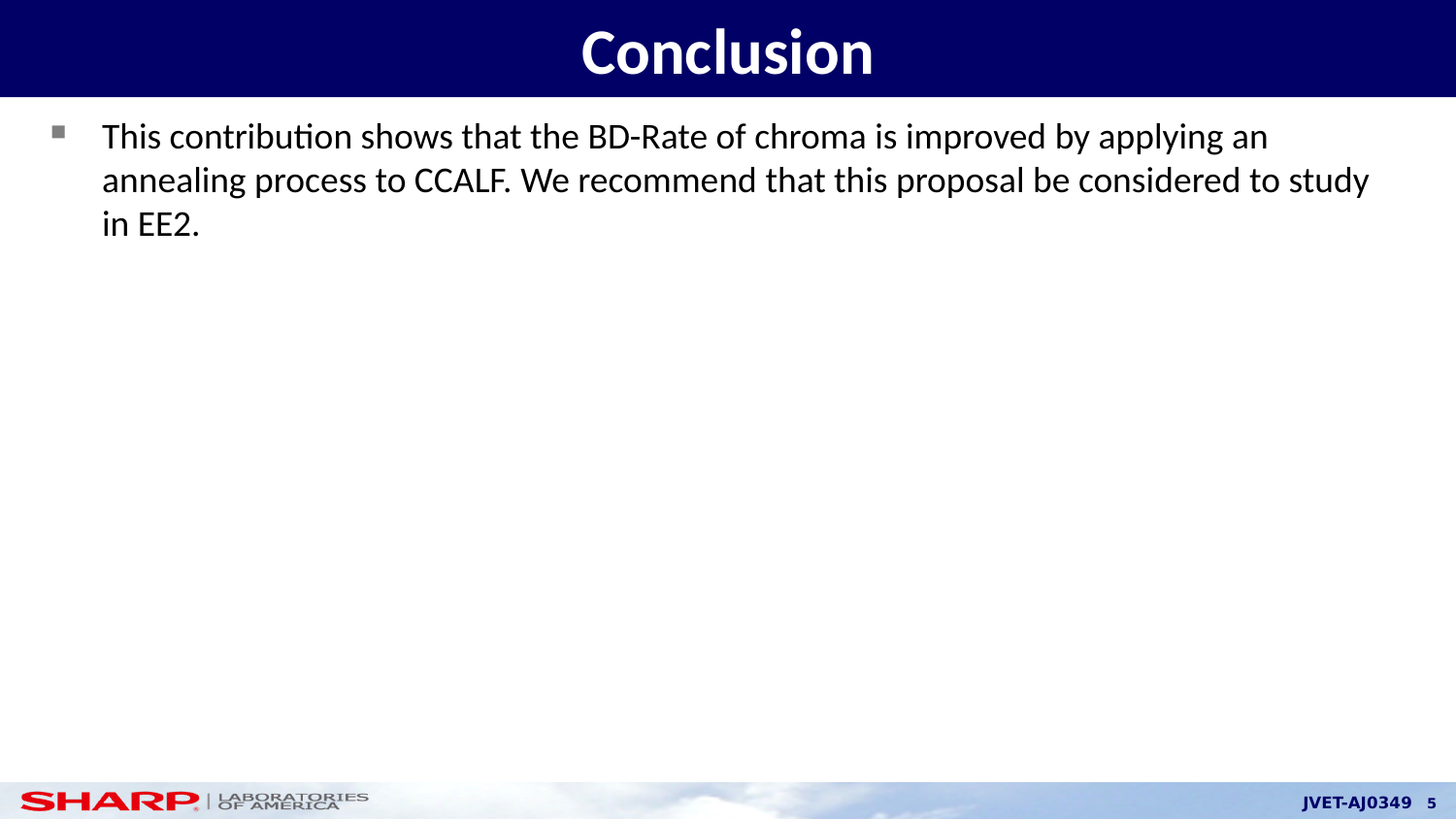

# Conclusion
This contribution shows that the BD-Rate of chroma is improved by applying an annealing process to CCALF. We recommend that this proposal be considered to study in EE2.